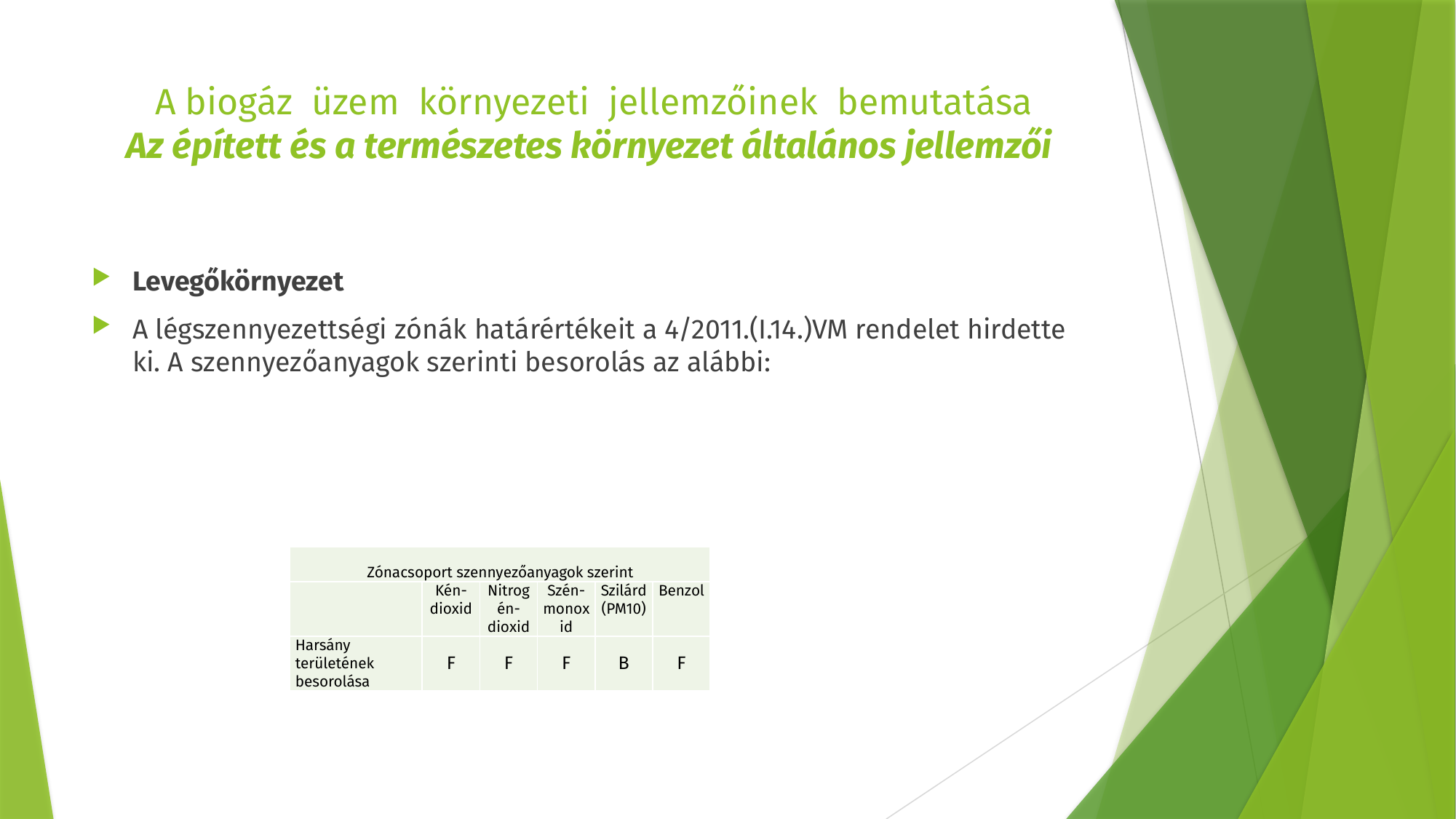

# A biogáz  üzem  környezeti  jellemzőinek  bemutatása Az épített és a természetes környezet általános jellemzői
Levegőkörnyezet
A légszennyezettségi zónák határértékeit a 4/2011.(I.14.)VM rendelet hirdette ki. A szennyezőanyagok szerinti besorolás az alábbi:

| Zónacsoport szennyezőanyagok szerint |  |  |  |  |  |
| --- | --- | --- | --- | --- | --- |
|  | Kén- dioxid | Nitrogén-dioxid | Szén-monoxid | Szilárd (PM10) | Benzol |
| Harsány területének besorolása | F | F | F | B | F |